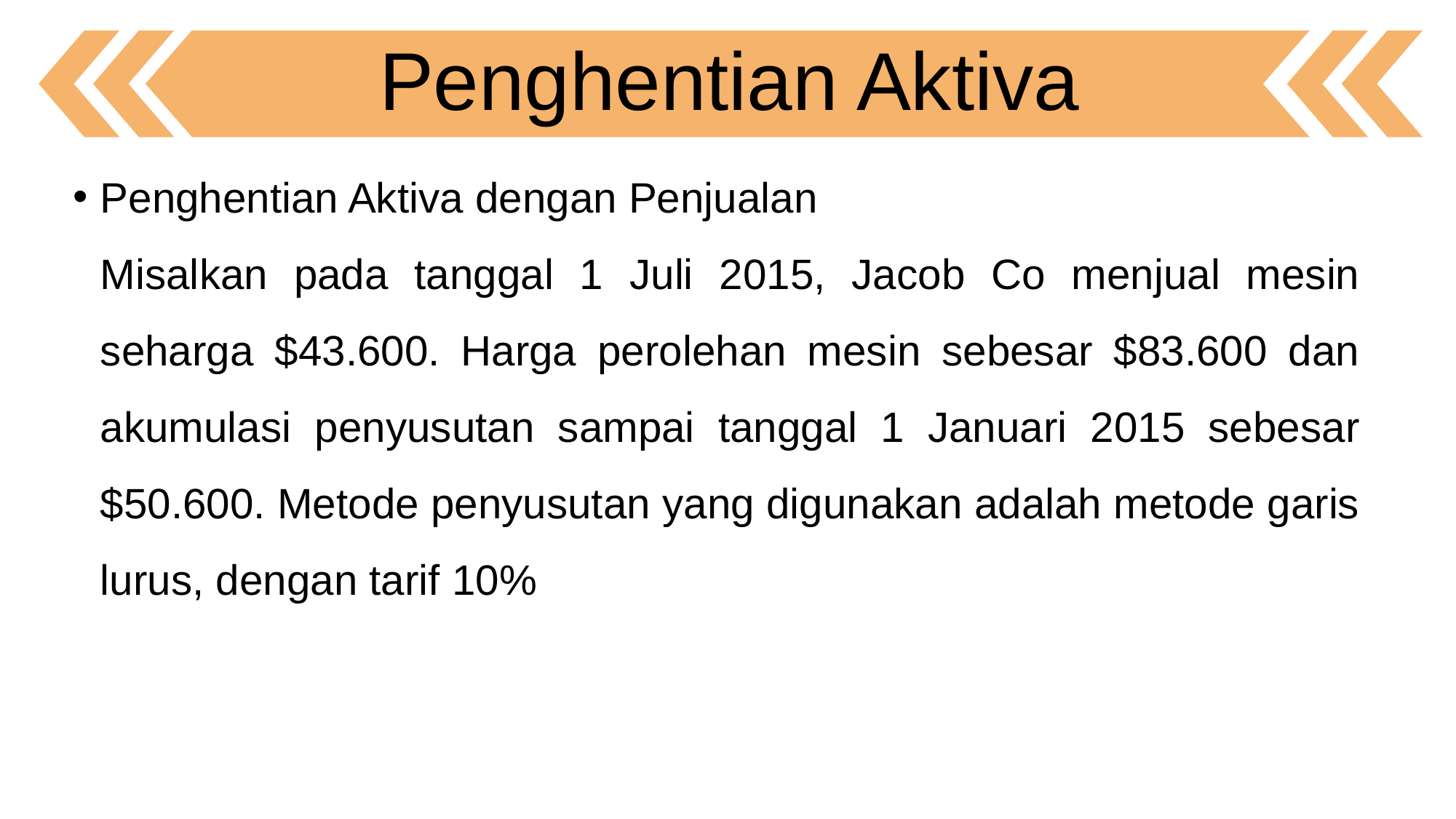

Penghentian Aktiva
Penghentian Aktiva dengan Penjualan
	Misalkan pada tanggal 1 Juli 2015, Jacob Co menjual mesin seharga $43.600. Harga perolehan mesin sebesar $83.600 dan akumulasi penyusutan sampai tanggal 1 Januari 2015 sebesar $50.600. Metode penyusutan yang digunakan adalah metode garis lurus, dengan tarif 10%